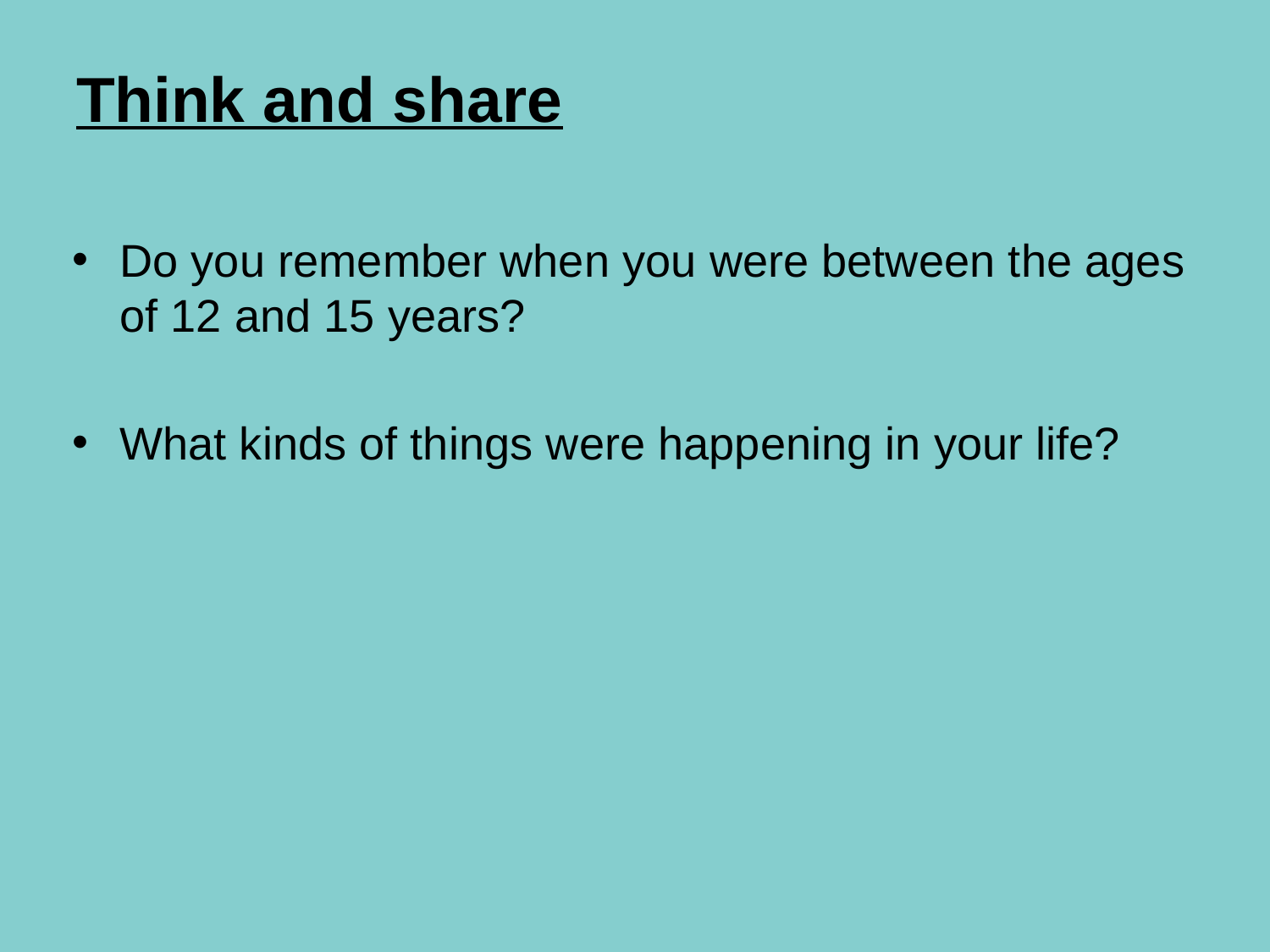

# Think and share
Do you remember when you were between the ages of 12 and 15 years?

What kinds of things were happening in your life?